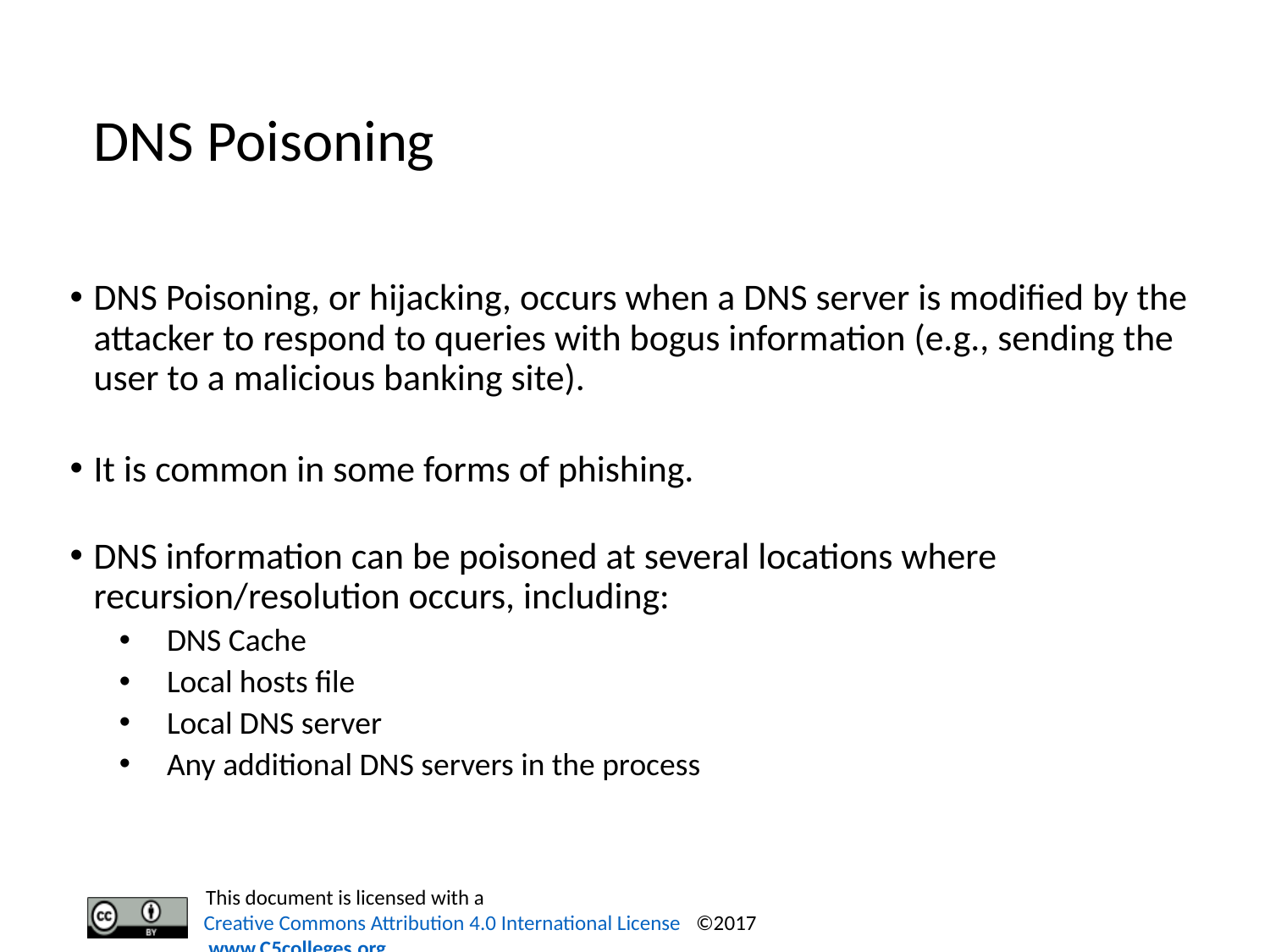

# DNS Poisoning
DNS Poisoning, or hijacking, occurs when a DNS server is modified by the attacker to respond to queries with bogus information (e.g., sending the user to a malicious banking site).
It is common in some forms of phishing.
DNS information can be poisoned at several locations where recursion/resolution occurs, including:
DNS Cache
Local hosts file
Local DNS server
Any additional DNS servers in the process